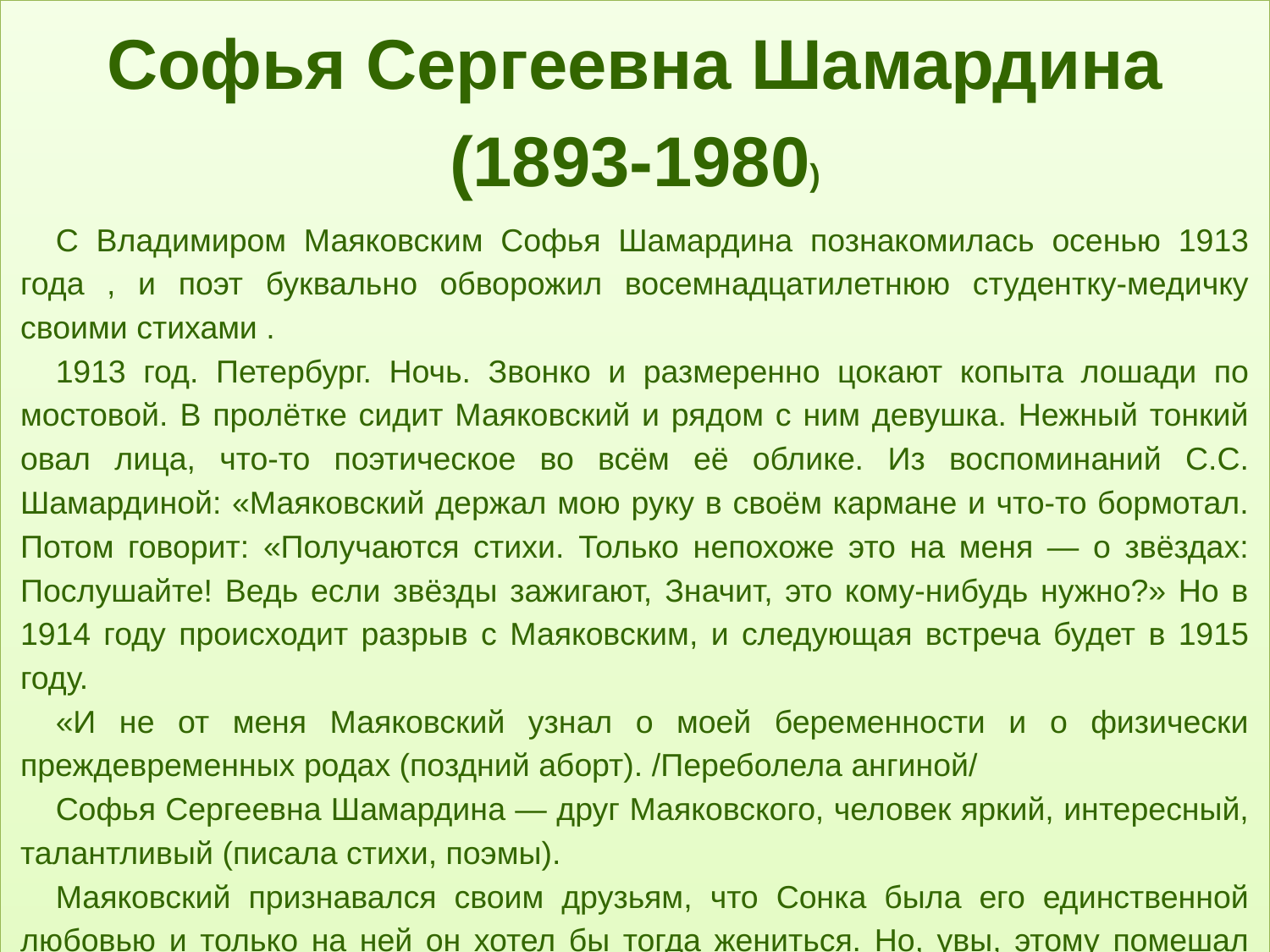

Софья Сергеевна Шамардина (1893-1980)
С Владимиром Маяковским Софья Шамардина познакомилась осенью 1913 года , и поэт буквально обворожил восемнадцатилетнюю студентку-медичку своими стихами .
1913 год. Петербург. Ночь. Звонко и размеренно цокают копыта лошади по мостовой. В пролётке сидит Маяковский и рядом с ним девушка. Нежный тонкий овал лица, что-то поэтическое во всём её облике. Из воспоминаний С.С. Шамардиной: «Маяковский держал мою руку в своём кармане и что-то бормотал. Потом говорит: «Получаются стихи. Только непохоже это на меня — о звёздах: Послушайте! Ведь если звёзды зажигают, Значит, это кому-нибудь нужно?» Но в 1914 году происходит разрыв с Маяковским, и следующая встреча будет в 1915 году.
«И не от меня Маяковский узнал о моей беременности и о физически преждевременных родах (поздний аборт). /Переболела ангиной/
Софья Сергеевна Шамардина — друг Маяковского, человек яркий, интересный, талантливый (писала стихи, поэмы).
Маяковский признавался своим друзьям, что Сонка была его единственной любовью и только на ней он хотел бы тогда жениться. Но, увы, этому помешал другой русский поэт - Игорь Северянин.